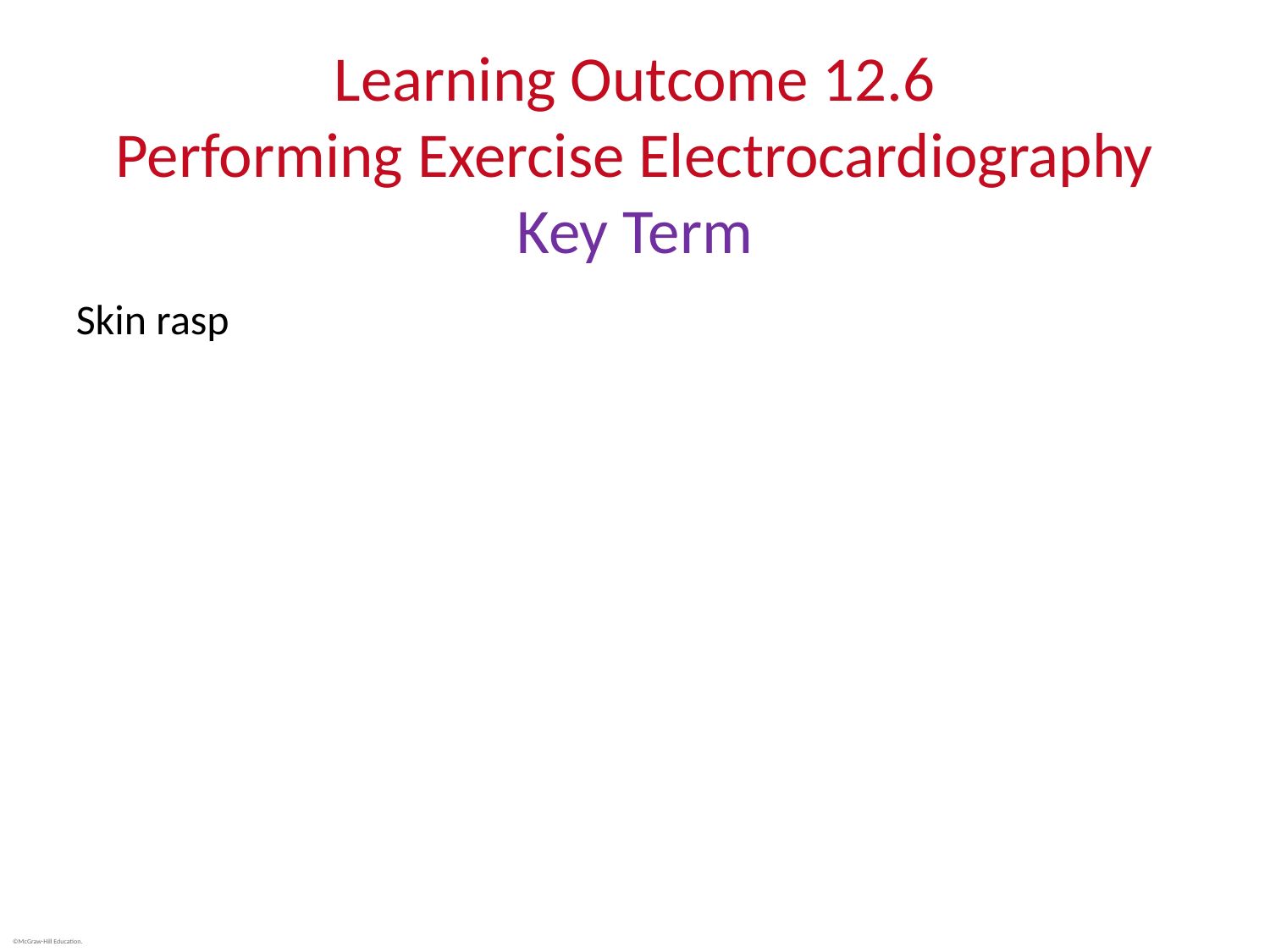

# Learning Outcome 12.6 Performing Exercise Electrocardiography Key Term
Skin rasp